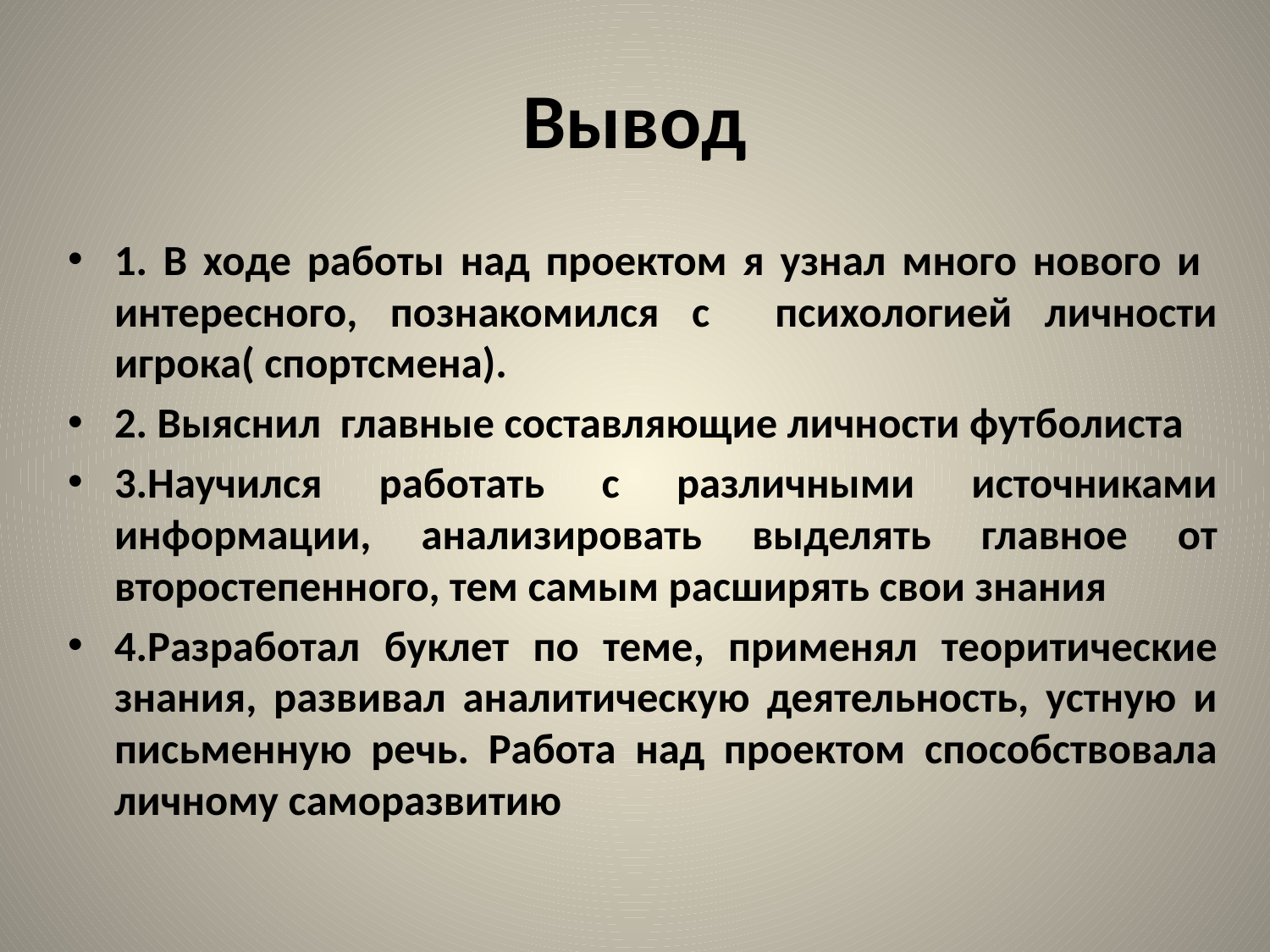

# Вывод

1. В ходе работы над проектом я узнал много нового и  интересного, познакомился с  психологией личности игрока( спортсмена).
2. Выяснил  главные составляющие личности футболиста
3.Научился работать с различными источниками информации, анализировать выделять главное от второстепенного, тем самым расширять свои знания
4.Разработал буклет по теме, применял теоритические знания, развивал аналитическую деятельность, устную и письменную речь. Работа над проектом способствовала личному саморазвитию